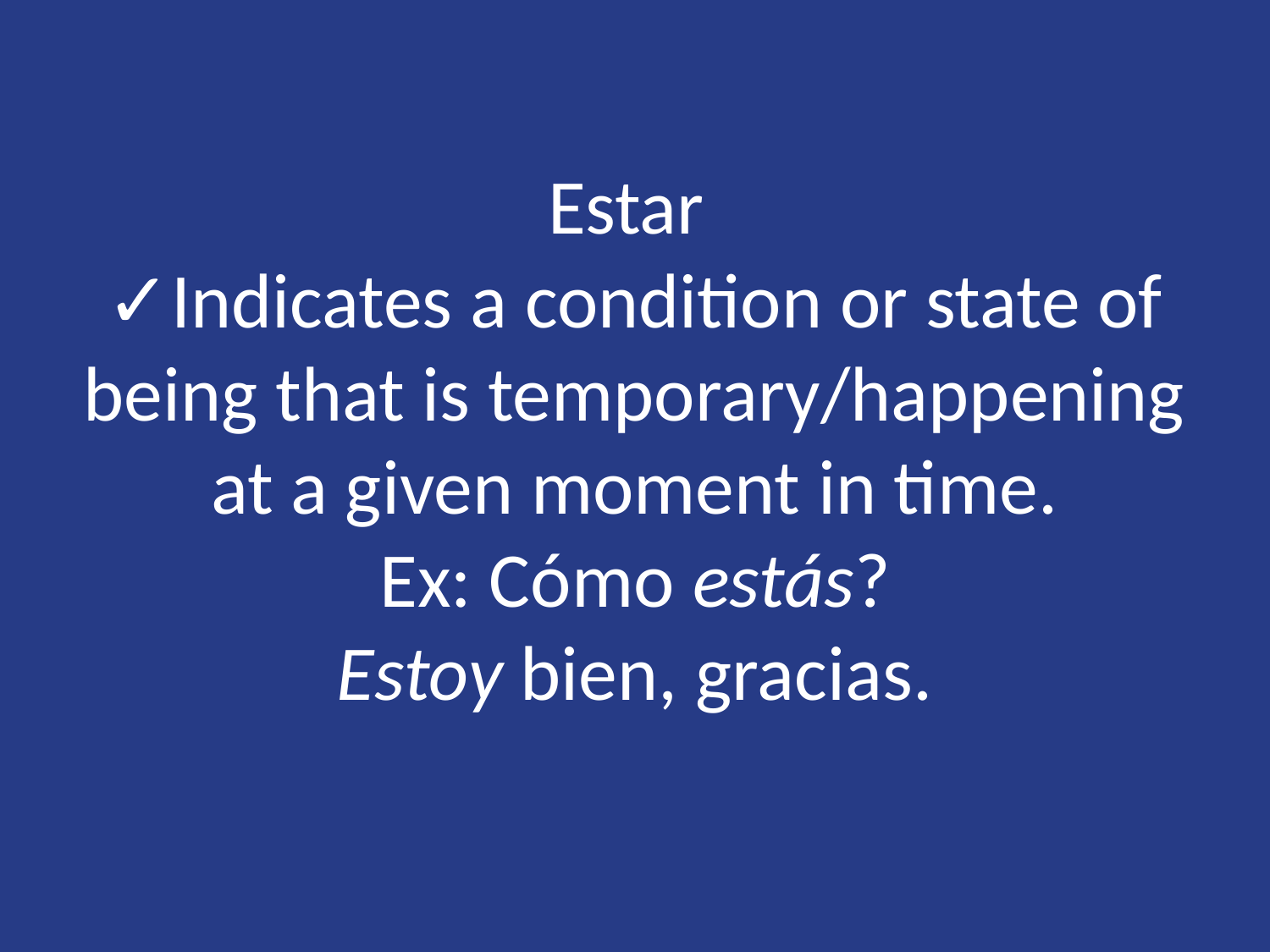

# Estar ✓Indicates a condition or state of being that is temporary/happening at a given moment in time. Ex: Cómo estás? Estoy bien, gracias.